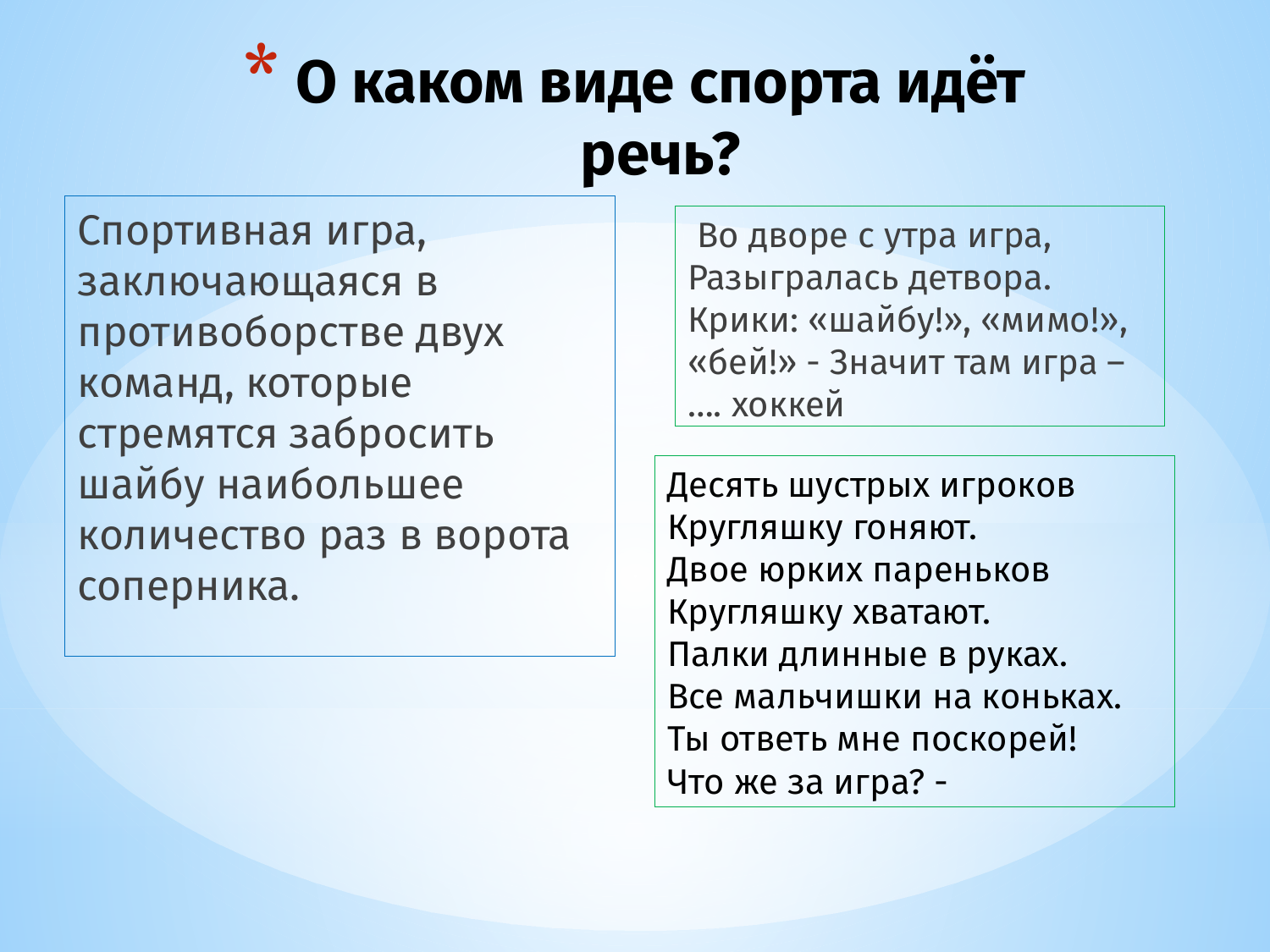

# О каком виде спорта идёт речь?
Спортивная игра, заключающаяся в противоборстве двух команд, которые стремятся забросить шайбу наибольшее количество раз в ворота соперника.
 Во дворе с утра игра, Разыгралась детвора. Крики: «шайбу!», «мимо!», «бей!» - Значит там игра – …. хоккей

Десять шустрых игроков
Кругляшку гоняют.
Двое юрких пареньков
Кругляшку хватают.
Палки длинные в руках.
Все мальчишки на коньках.
Ты ответь мне поскорей!
Что же за игра? -